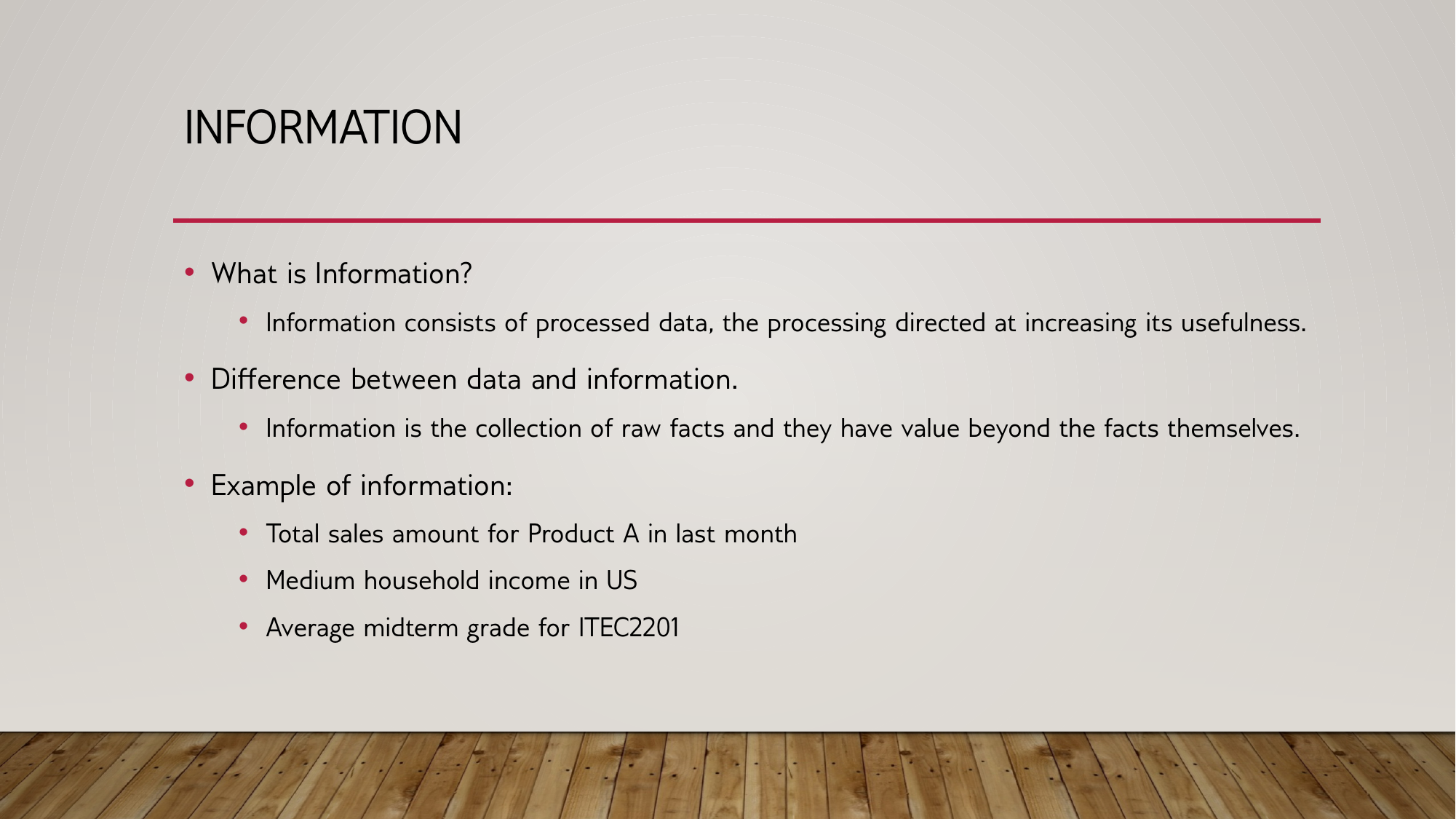

# Information
What is Information?
Information consists of processed data, the processing directed at increasing its usefulness.
Difference between data and information.
Information is the collection of raw facts and they have value beyond the facts themselves.
Example of information:
Total sales amount for Product A in last month
Medium household income in US
Average midterm grade for ITEC2201